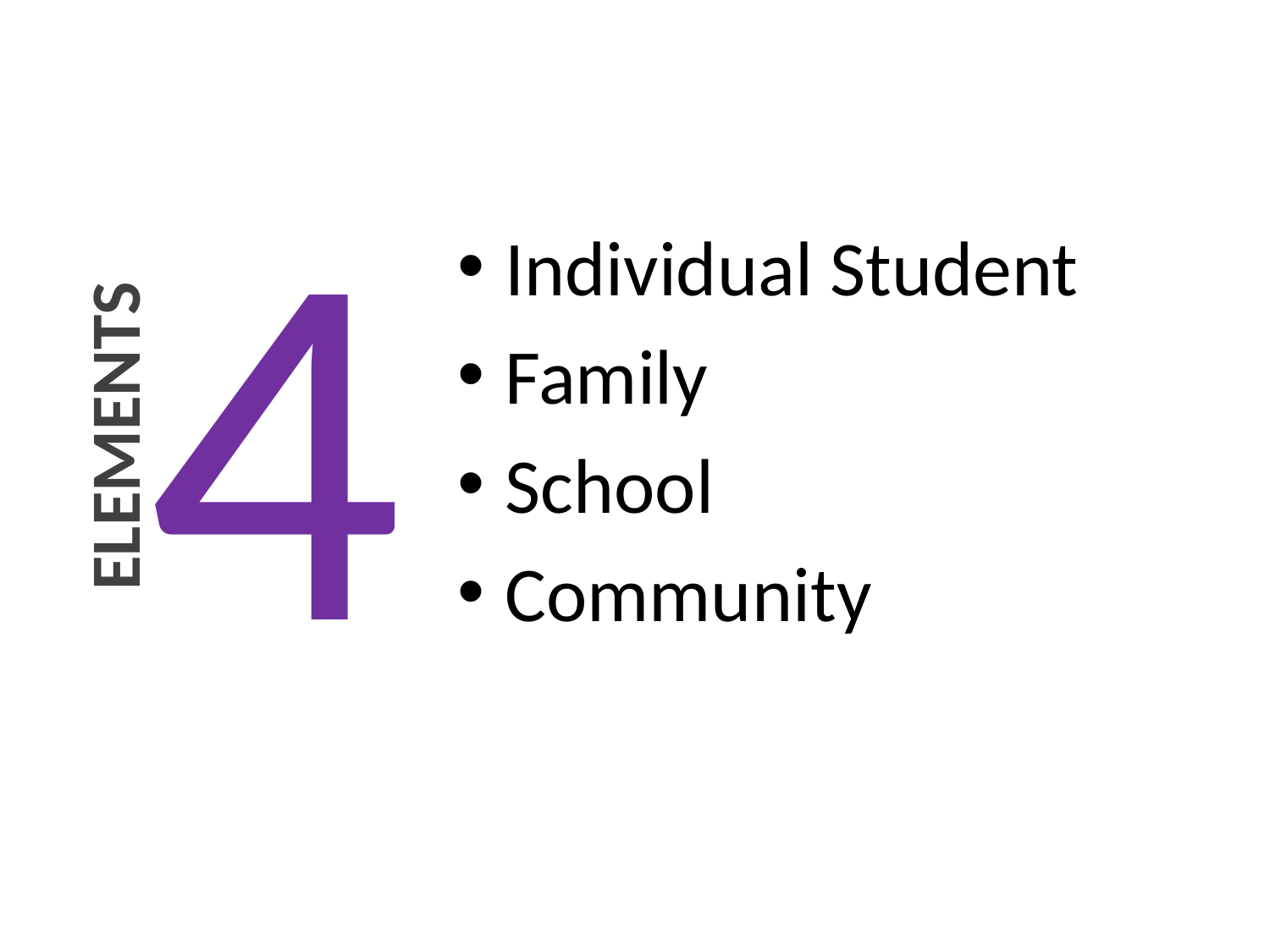

Individual Student
Family
School
Community

# 4
ELEMENTS